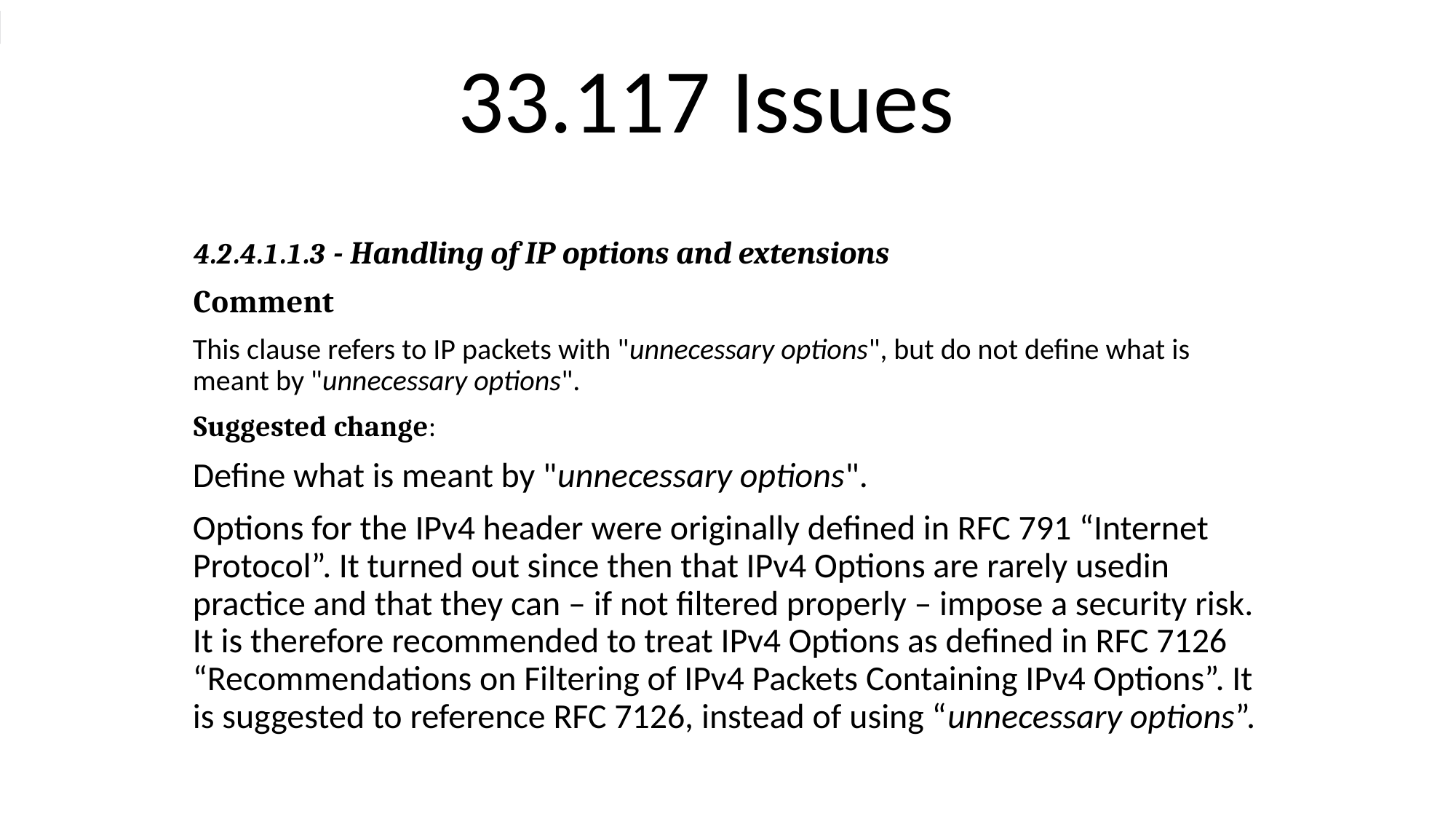

# 33.117 Issues
4.2.4.1.1.3 - Handling of IP options and extensions
Comment
This clause refers to IP packets with "unnecessary options", but do not define what is meant by "unnecessary options".
Suggested change:
Define what is meant by "unnecessary options".
Options for the IPv4 header were originally defined in RFC 791 “Internet Protocol”. It turned out since then that IPv4 Options are rarely usedin practice and that they can – if not filtered properly – impose a security risk. It is therefore recommended to treat IPv4 Options as defined in RFC 7126 “Recommendations on Filtering of IPv4 Packets Containing IPv4 Options”. It is suggested to reference RFC 7126, instead of using “unnecessary options”.